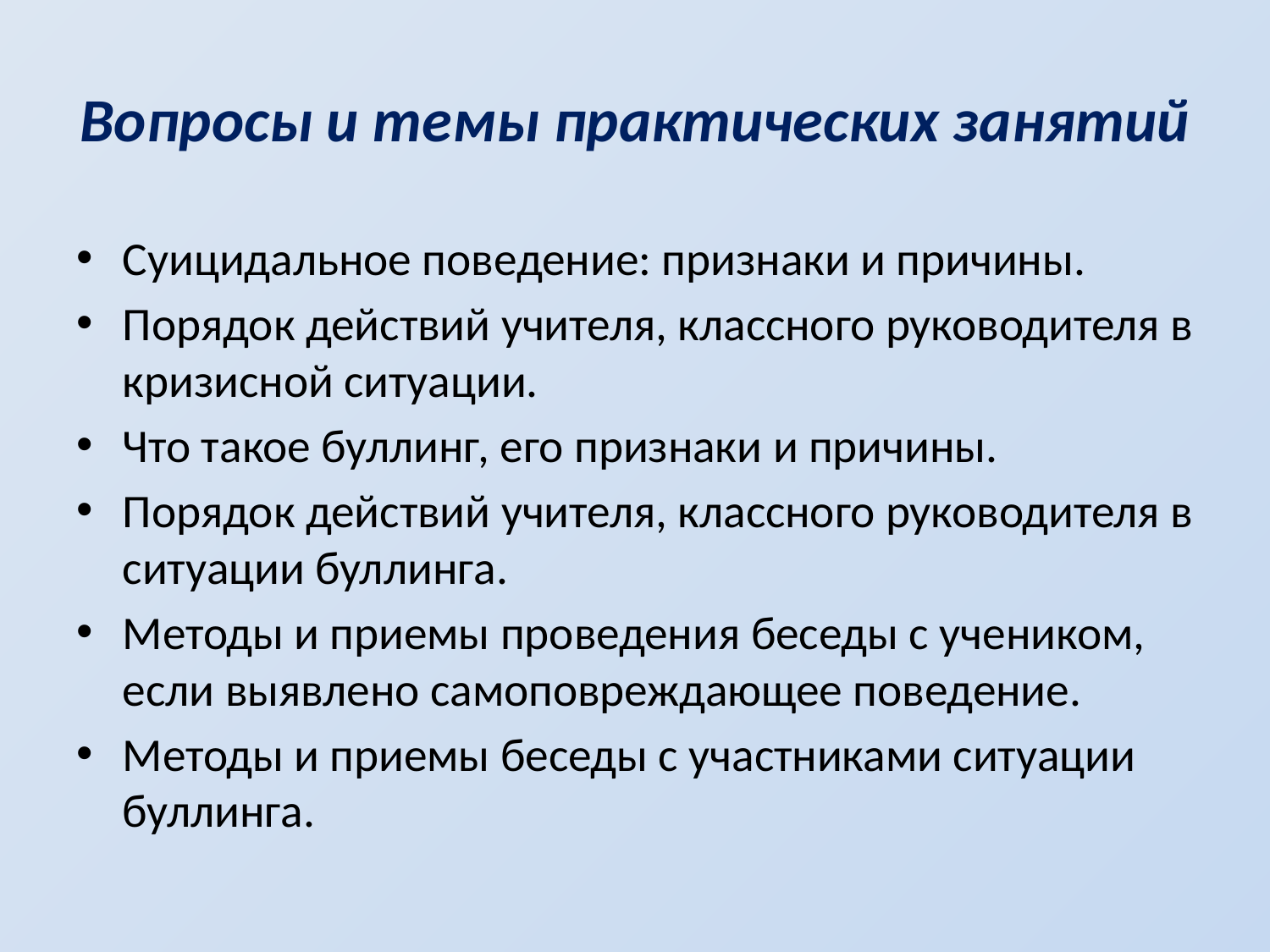

# Вопросы и темы практических занятий
Суицидальное поведение: признаки и причины.
Порядок действий учителя, классного руководителя в кризисной ситуации.
Что такое буллинг, его признаки и причины.
Порядок действий учителя, классного руководителя в ситуации буллинга.
Методы и приемы проведения беседы с учеником, если выявлено самоповреждающее поведение.
Методы и приемы беседы с участниками ситуации буллинга.